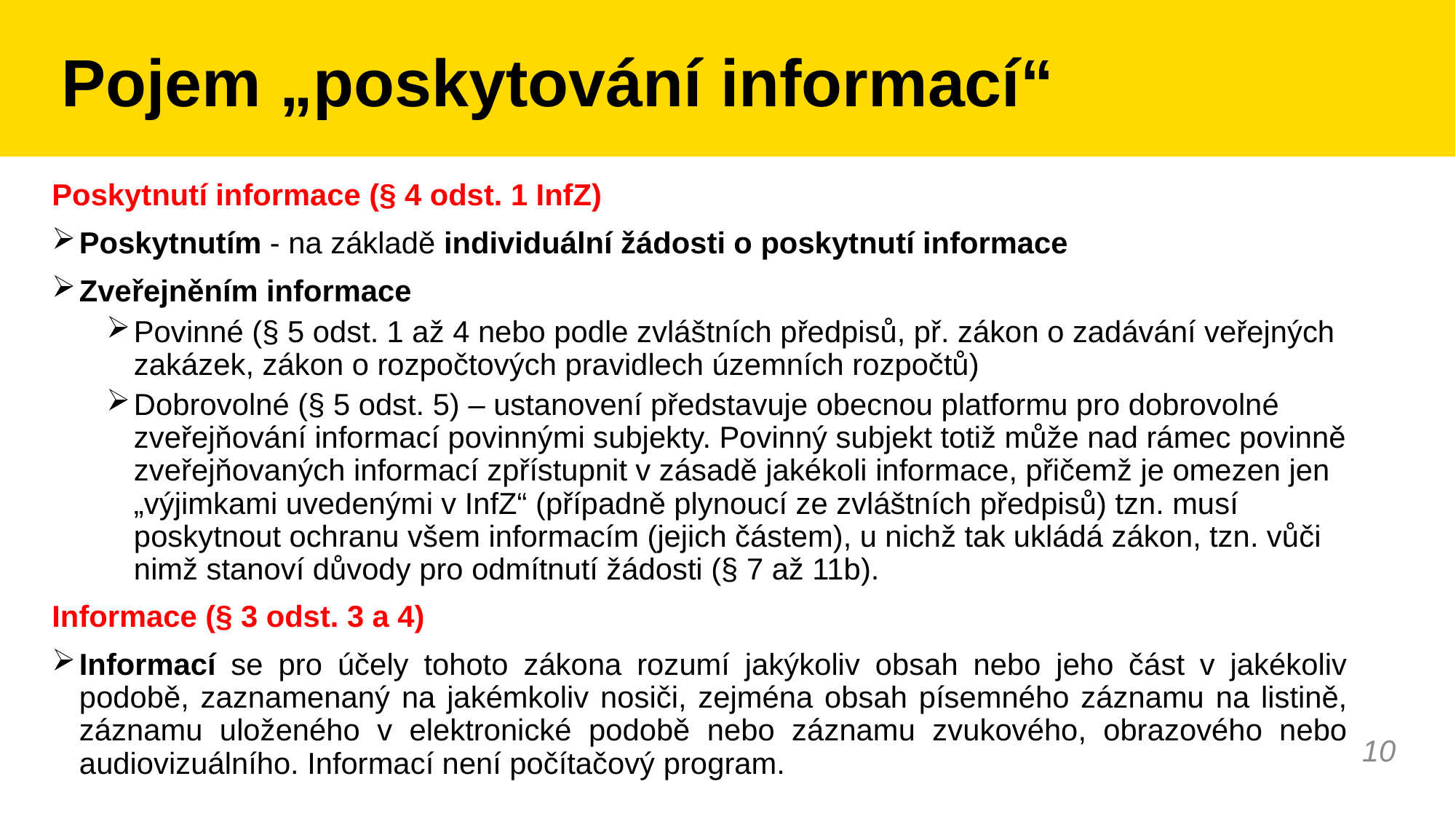

# Pojem „poskytování informací“
Poskytnutí informace (§ 4 odst. 1 InfZ)
Poskytnutím - na základě individuální žádosti o poskytnutí informace
Zveřejněním informace
Povinné (§ 5 odst. 1 až 4 nebo podle zvláštních předpisů, př. zákon o zadávání veřejných zakázek, zákon o rozpočtových pravidlech územních rozpočtů)
Dobrovolné (§ 5 odst. 5) – ustanovení představuje obecnou platformu pro dobrovolné zveřejňování informací povinnými subjekty. Povinný subjekt totiž může nad rámec povinně zveřejňovaných informací zpřístupnit v zásadě jakékoli informace, přičemž je omezen jen „výjimkami uvedenými v InfZ“ (případně plynoucí ze zvláštních předpisů) tzn. musí poskytnout ochranu všem informacím (jejich částem), u nichž tak ukládá zákon, tzn. vůči nimž stanoví důvody pro odmítnutí žádosti (§ 7 až 11b).
Informace (§ 3 odst. 3 a 4)
Informací se pro účely tohoto zákona rozumí jakýkoliv obsah nebo jeho část v jakékoliv podobě, zaznamenaný na jakémkoliv nosiči, zejména obsah písemného záznamu na listině, záznamu uloženého v elektronické podobě nebo záznamu zvukového, obrazového nebo audiovizuálního. Informací není počítačový program.

10